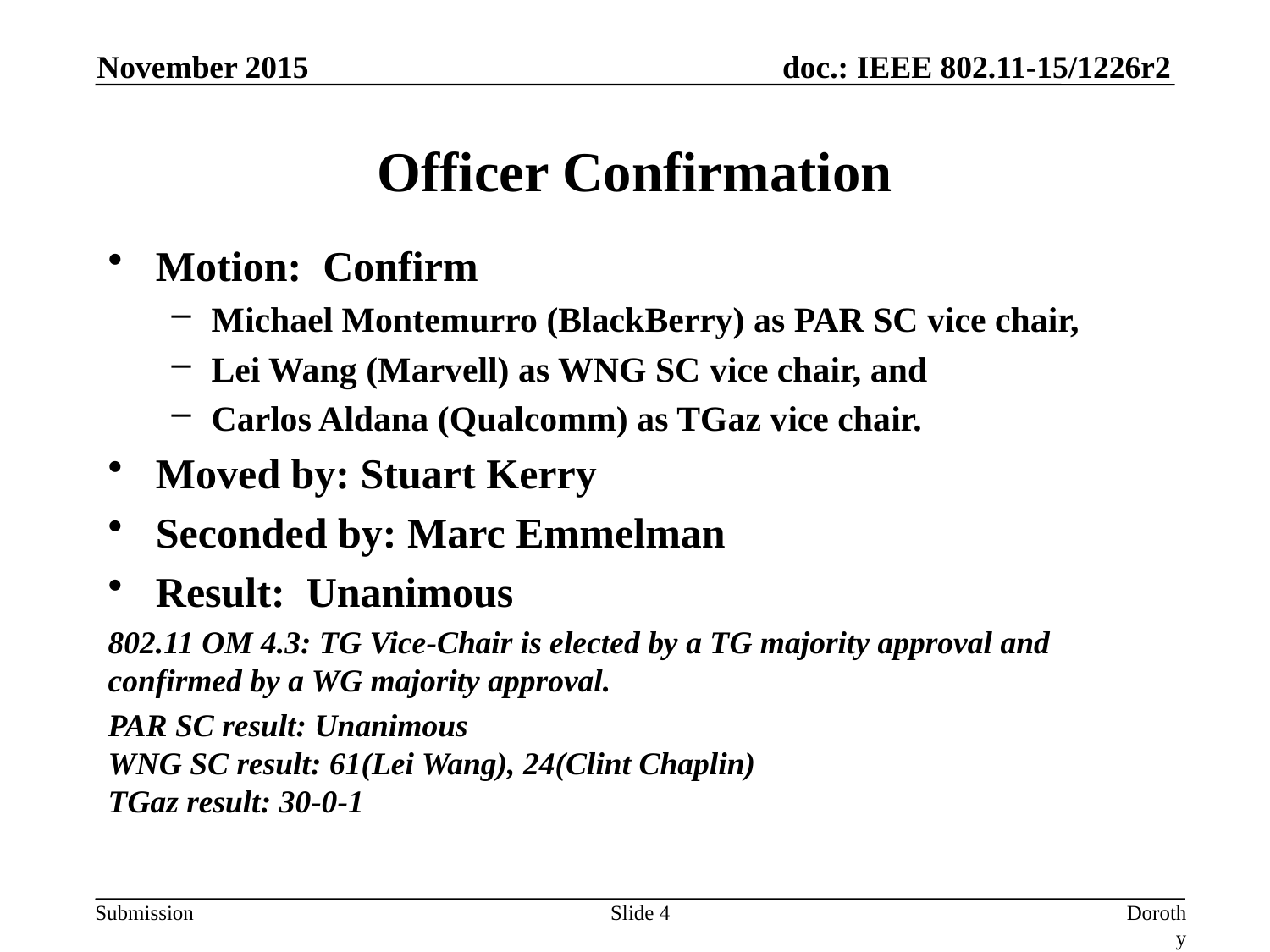

November 2015
# Officer Confirmation
Motion:  Confirm
Michael Montemurro (BlackBerry) as PAR SC vice chair,
Lei Wang (Marvell) as WNG SC vice chair, and
Carlos Aldana (Qualcomm) as TGaz vice chair.
Moved by: Stuart Kerry
Seconded by: Marc Emmelman
Result:  Unanimous
802.11 OM 4.3: TG Vice-Chair is elected by a TG majority approval and confirmed by a WG majority approval.
PAR SC result: Unanimous
WNG SC result: 61(Lei Wang), 24(Clint Chaplin)
TGaz result: 30-0-1

Slide 4
Dorothy Stanley, HPE-Aruba